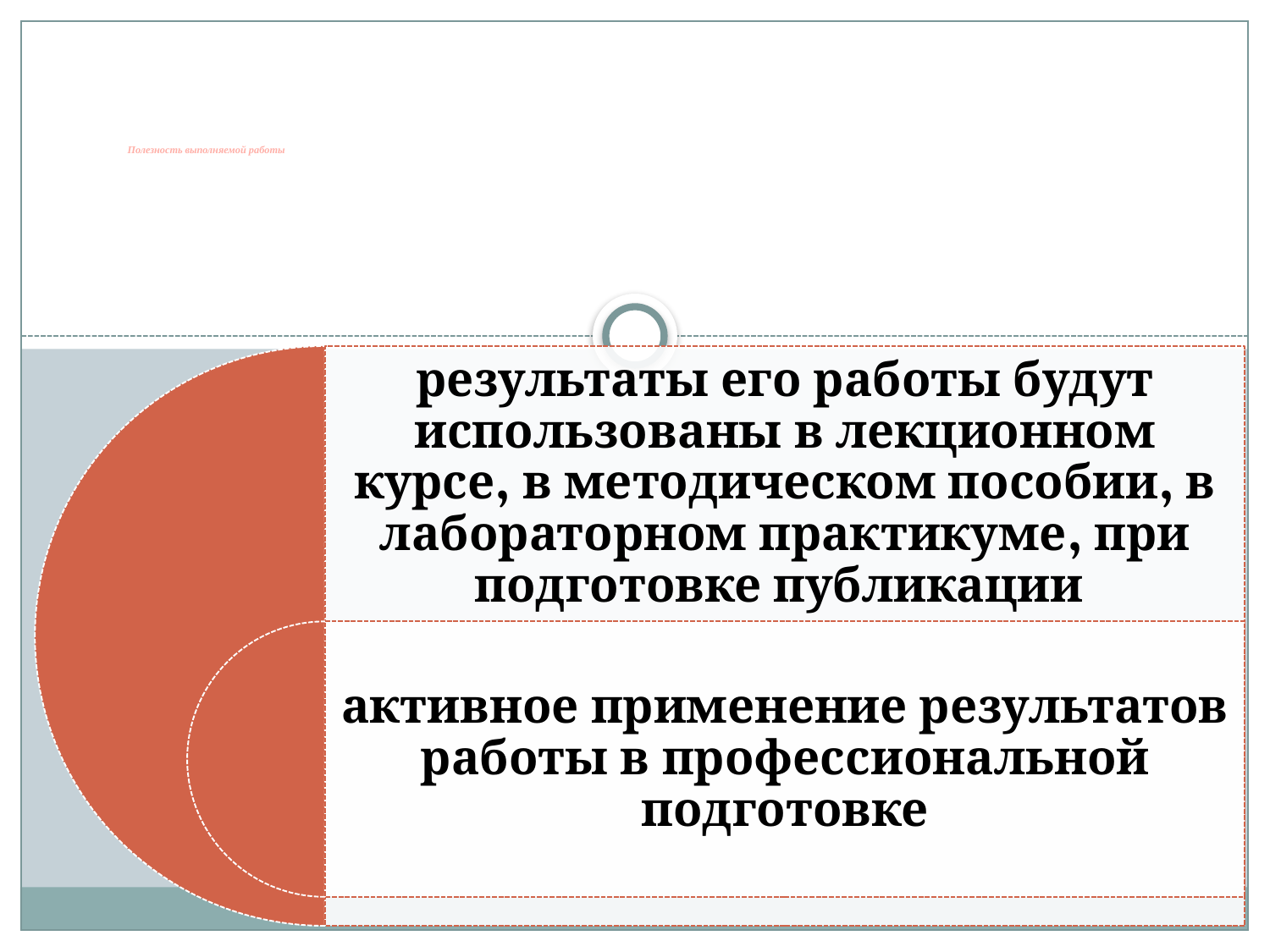

# Полезность выполняемой работы
результаты его работы будут использованы в лекционном курсе, в методическом пособии, в лабораторном практикуме, при подготовке публикации
активное применение результатов работы в профессиональной подготовке